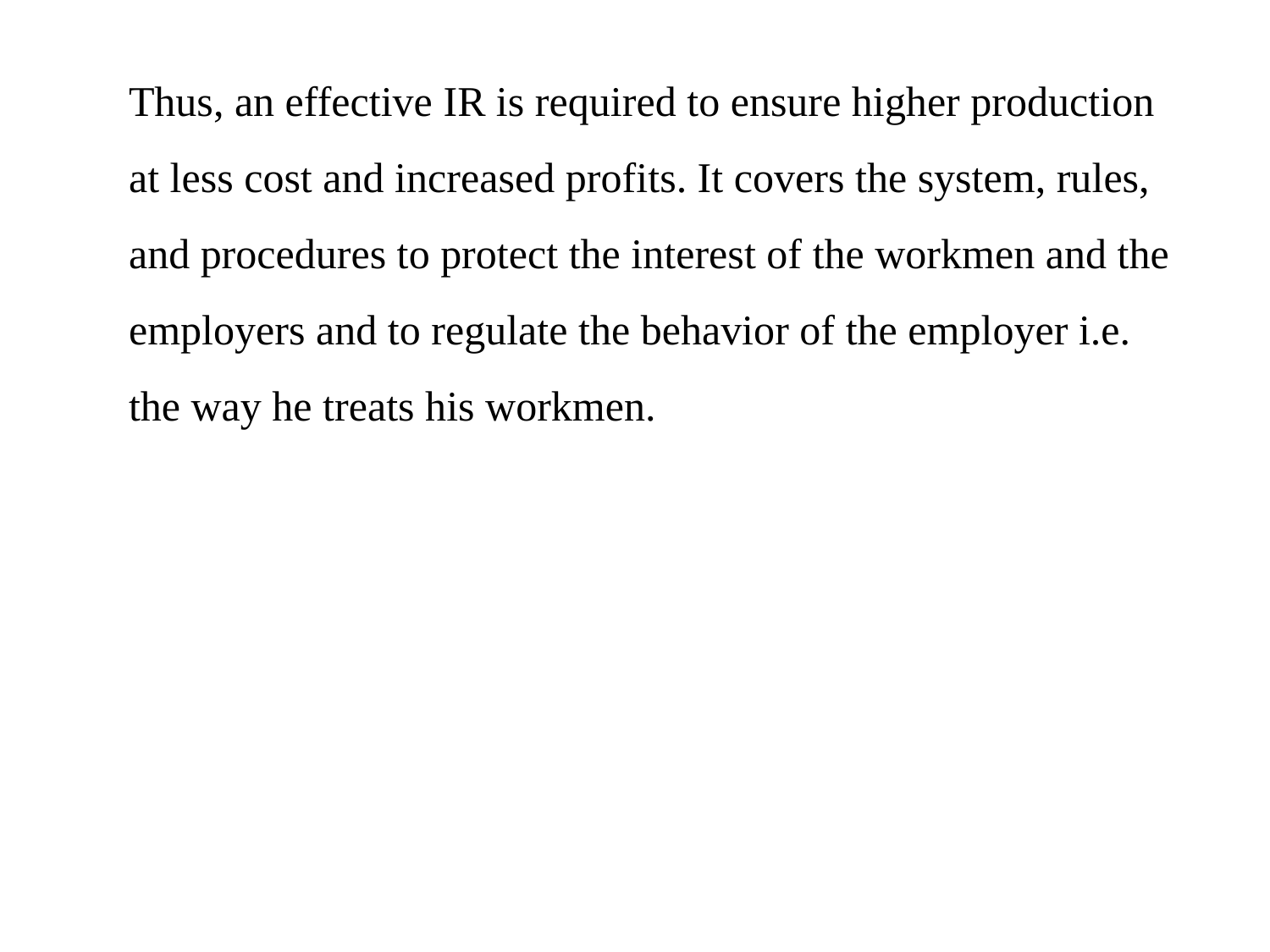

Thus, an effective IR is required to ensure higher production at less cost and increased profits. It covers the system, rules, and procedures to protect the interest of the workmen and the employers and to regulate the behavior of the employer i.e. the way he treats his workmen.